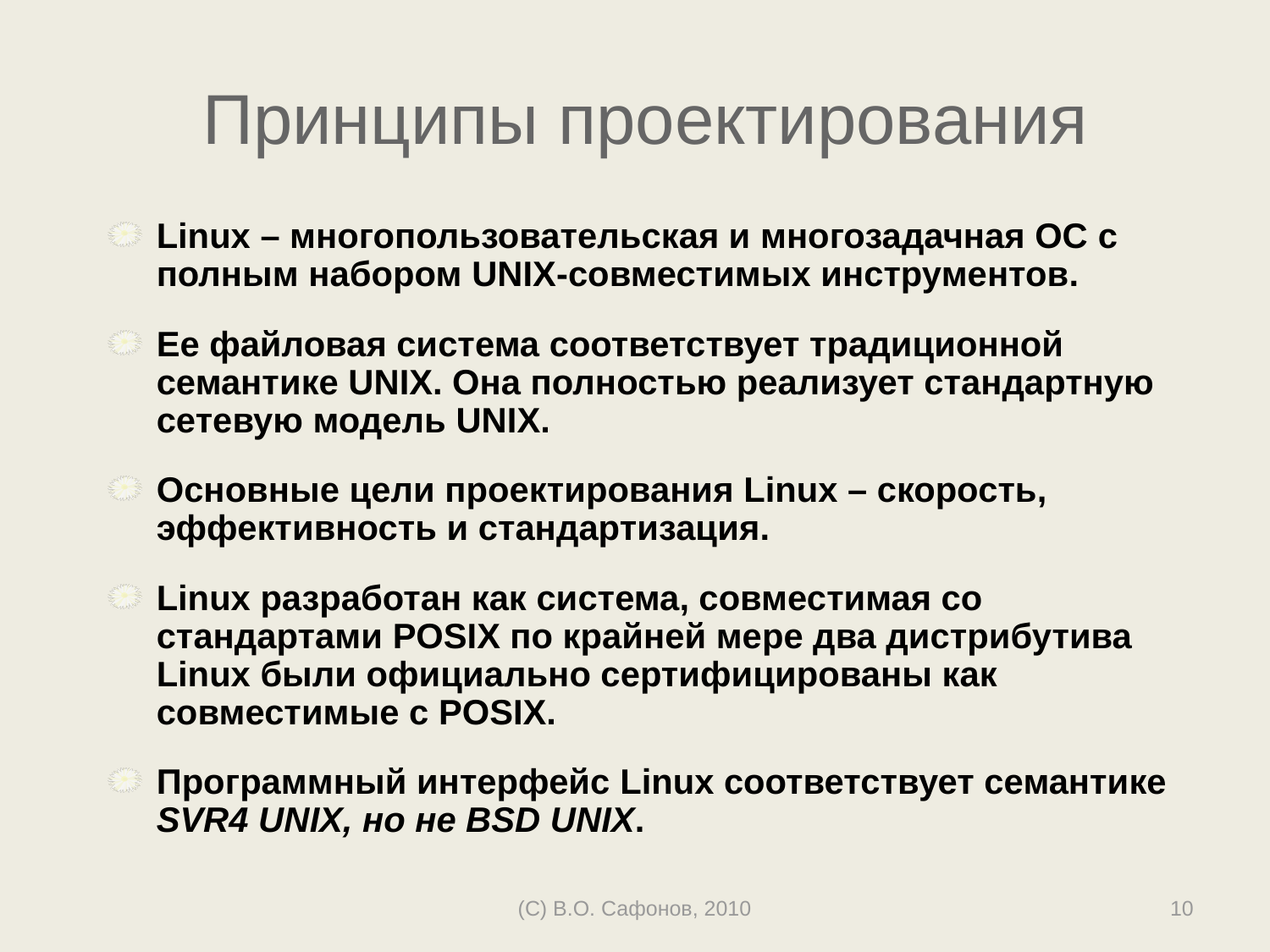

# Принципы проектирования
Linux – многопользовательская и многозадачная ОС с полным набором UNIX-совместимых инструментов.
Ее файловая система соответствует традиционной семантике UNIX. Она полностью реализует стандартную сетевую модель UNIX.
Основные цели проектирования Linux – скорость, эффективность и стандартизация.
Linux разработан как система, совместимая со стандартами POSIX по крайней мере два дистрибутива Linux были официально сертифицированы как совместимые с POSIX.
Программный интерфейс Linux соответствует семантике SVR4 UNIX, но не BSD UNIX.
(C) В.О. Сафонов, 2010
10